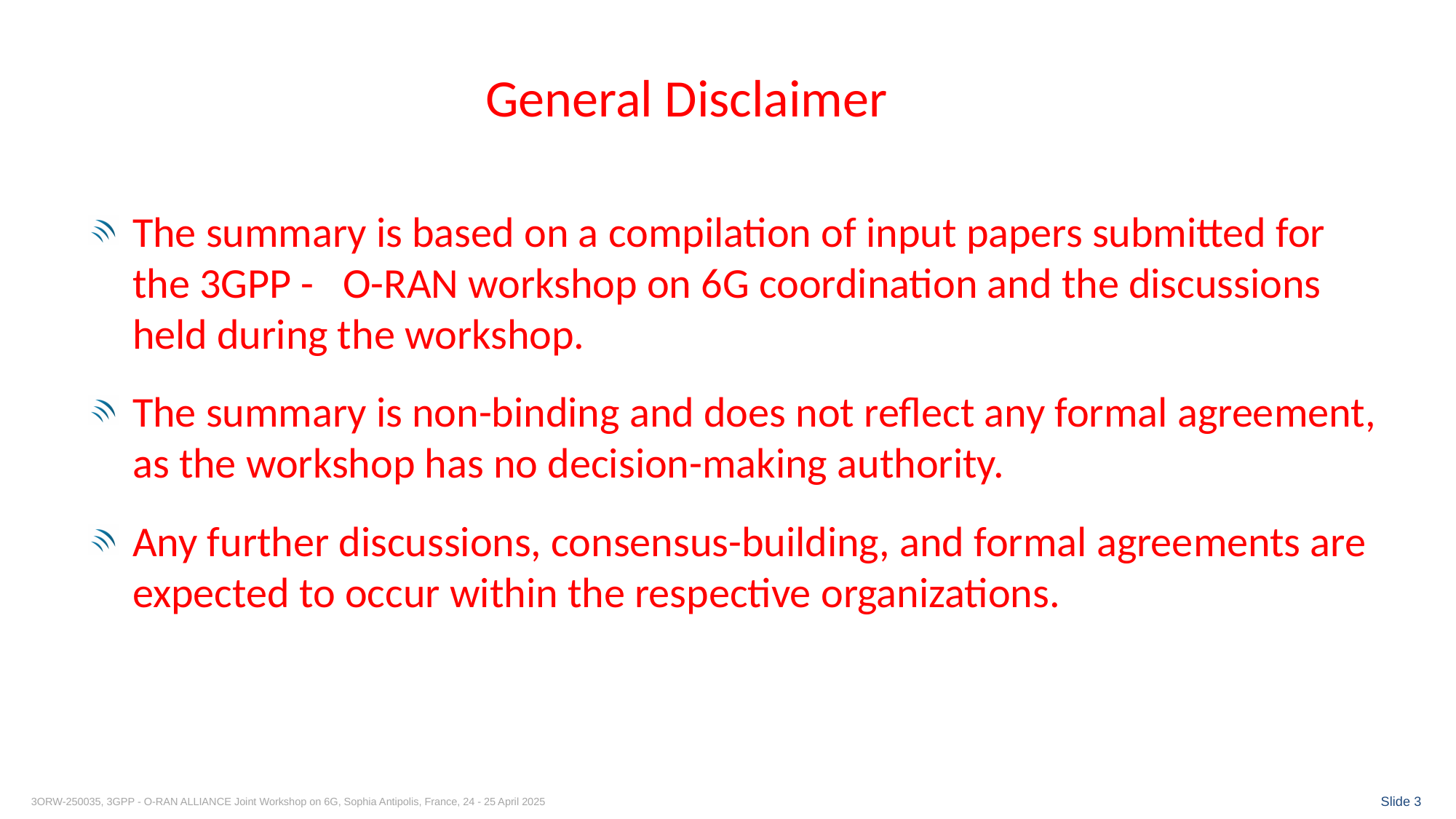

# General Disclaimer
The summary is based on a compilation of input papers submitted for the 3GPP -   O-RAN workshop on 6G coordination and the discussions held during the workshop.
The summary is non-binding and does not reflect any formal agreement, as the workshop has no decision-making authority.
Any further discussions, consensus-building, and formal agreements are expected to occur within the respective organizations.